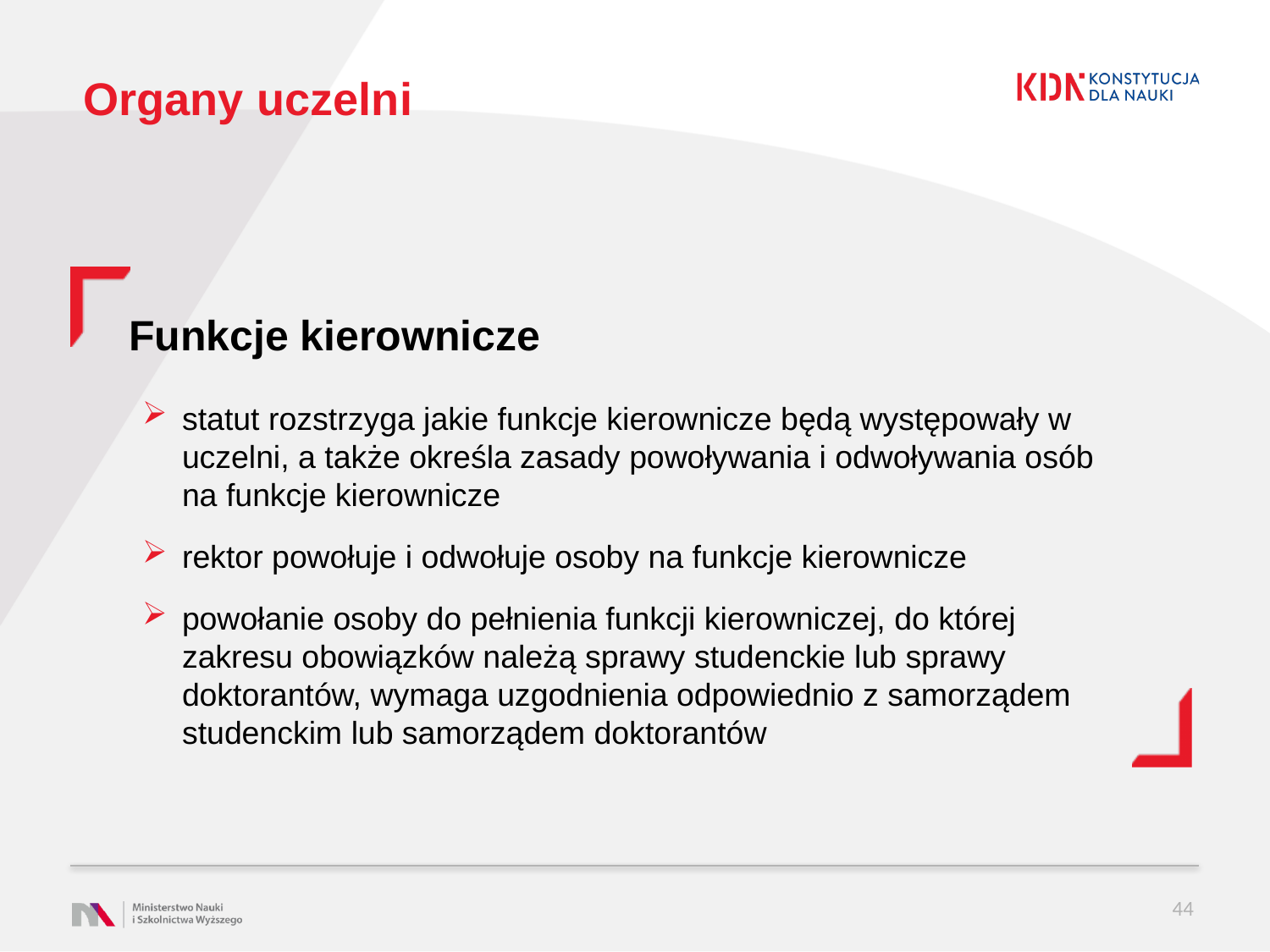

# Organy uczelni
Funkcje kierownicze
statut rozstrzyga jakie funkcje kierownicze będą występowały w uczelni, a także określa zasady powoływania i odwoływania osób na funkcje kierownicze
rektor powołuje i odwołuje osoby na funkcje kierownicze
powołanie osoby do pełnienia funkcji kierowniczej, do której zakresu obowiązków należą sprawy studenckie lub sprawy doktorantów, wymaga uzgodnienia odpowiednio z samorządem studenckim lub samorządem doktorantów

44